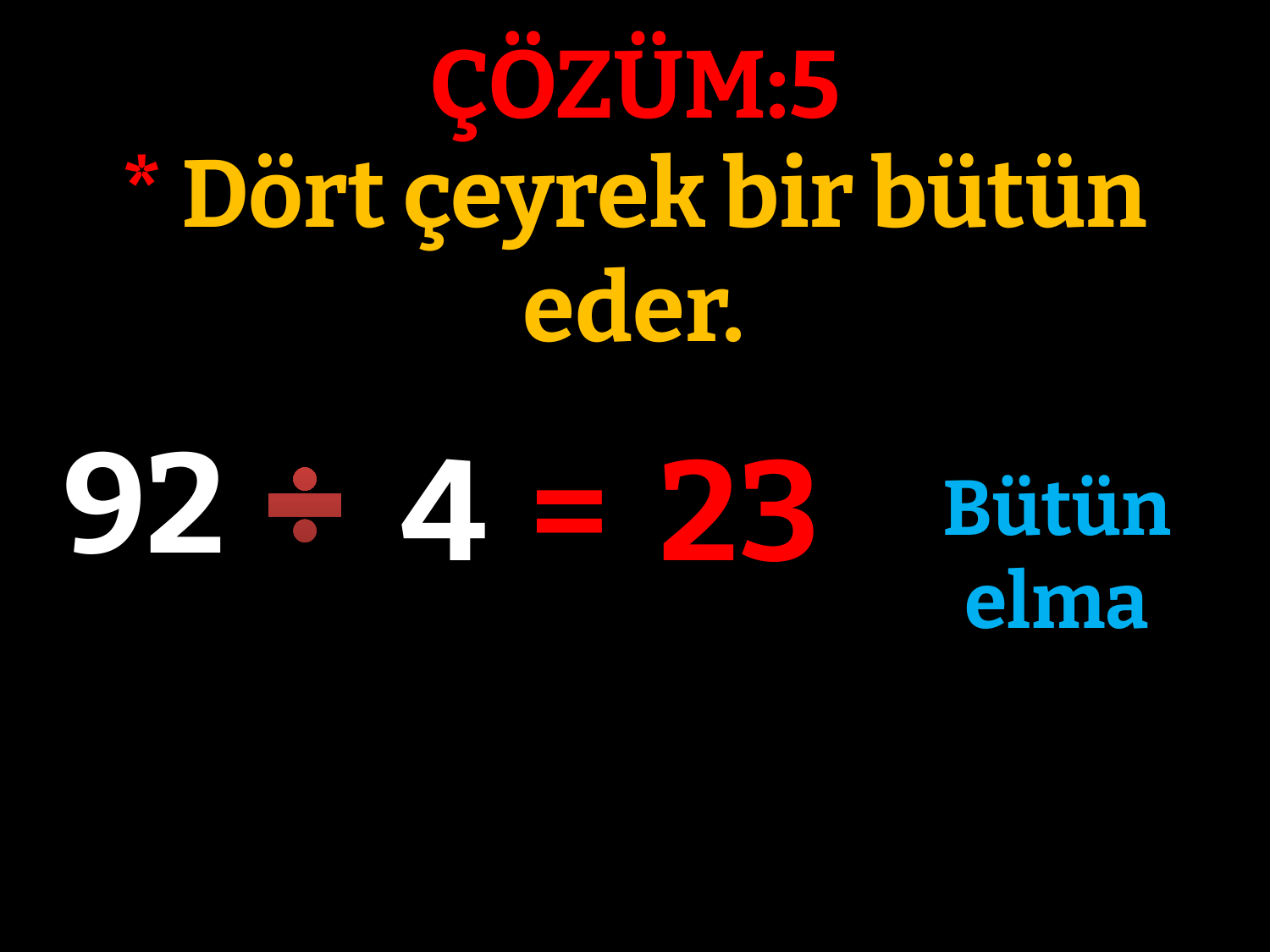

ÇÖZÜM:5
* Dört çeyrek bir bütün eder.
92
23
4
=
Bütün elma